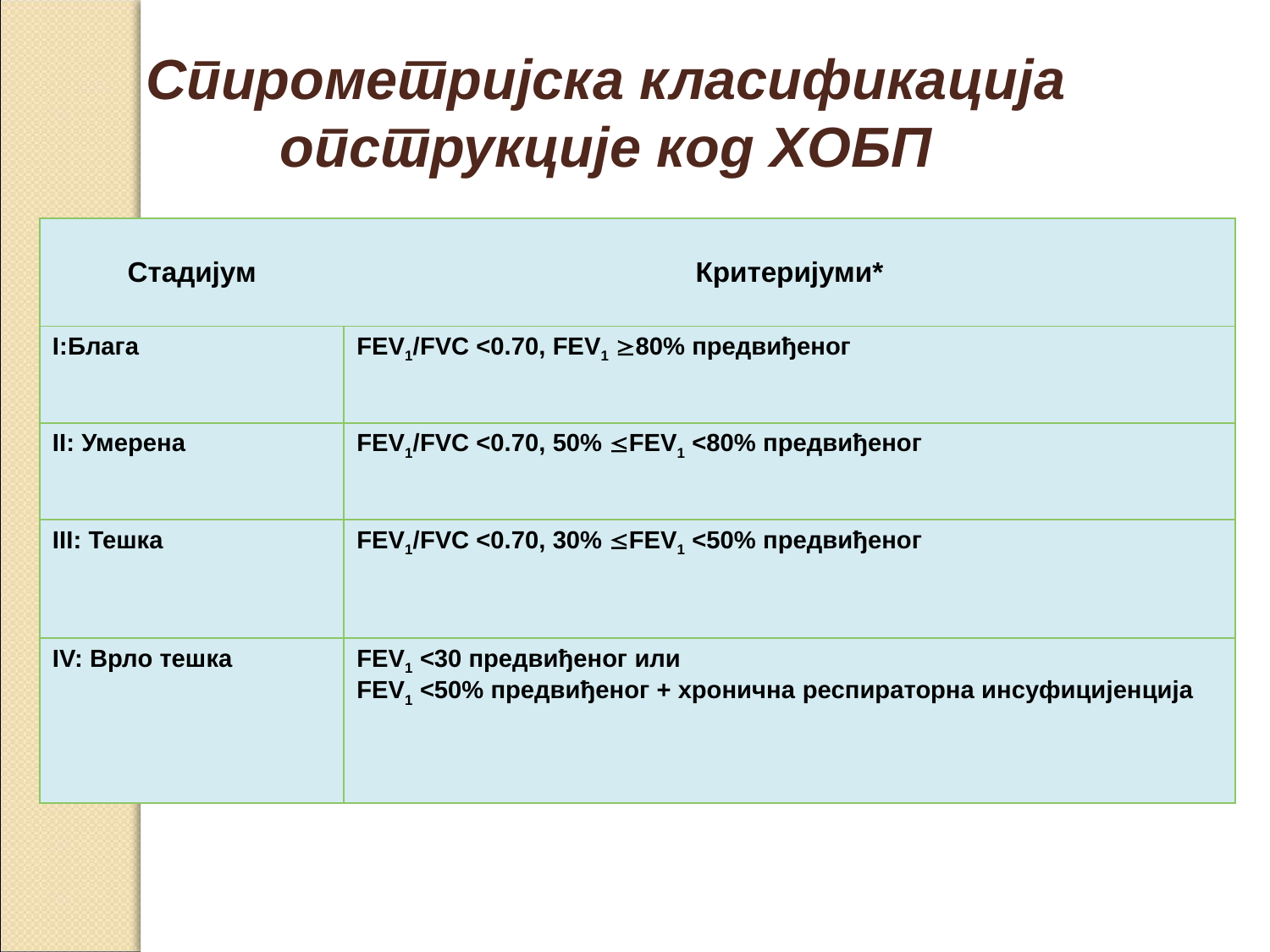

Спирометријска класификација опструкције код ХОБП
| Стадијум | Критеријуми\* |
| --- | --- |
| I:Блага | FEV1/FVC <0.70, FEV1 ≥80% предвиђеног |
| II: Умерeна | FEV1/FVC <0.70, 50% ≤FEV1 <80% предвиђеног |
| III: Тешка | FEV1/FVC <0.70, 30% ≤FEV1 <50% предвиђеног |
| IV: Врло тешка | FEV1 <30 предвиђеног или FEV1 <50% предвиђеног + хронична респираторна инсуфицијенција |

* Post-bronchodilator